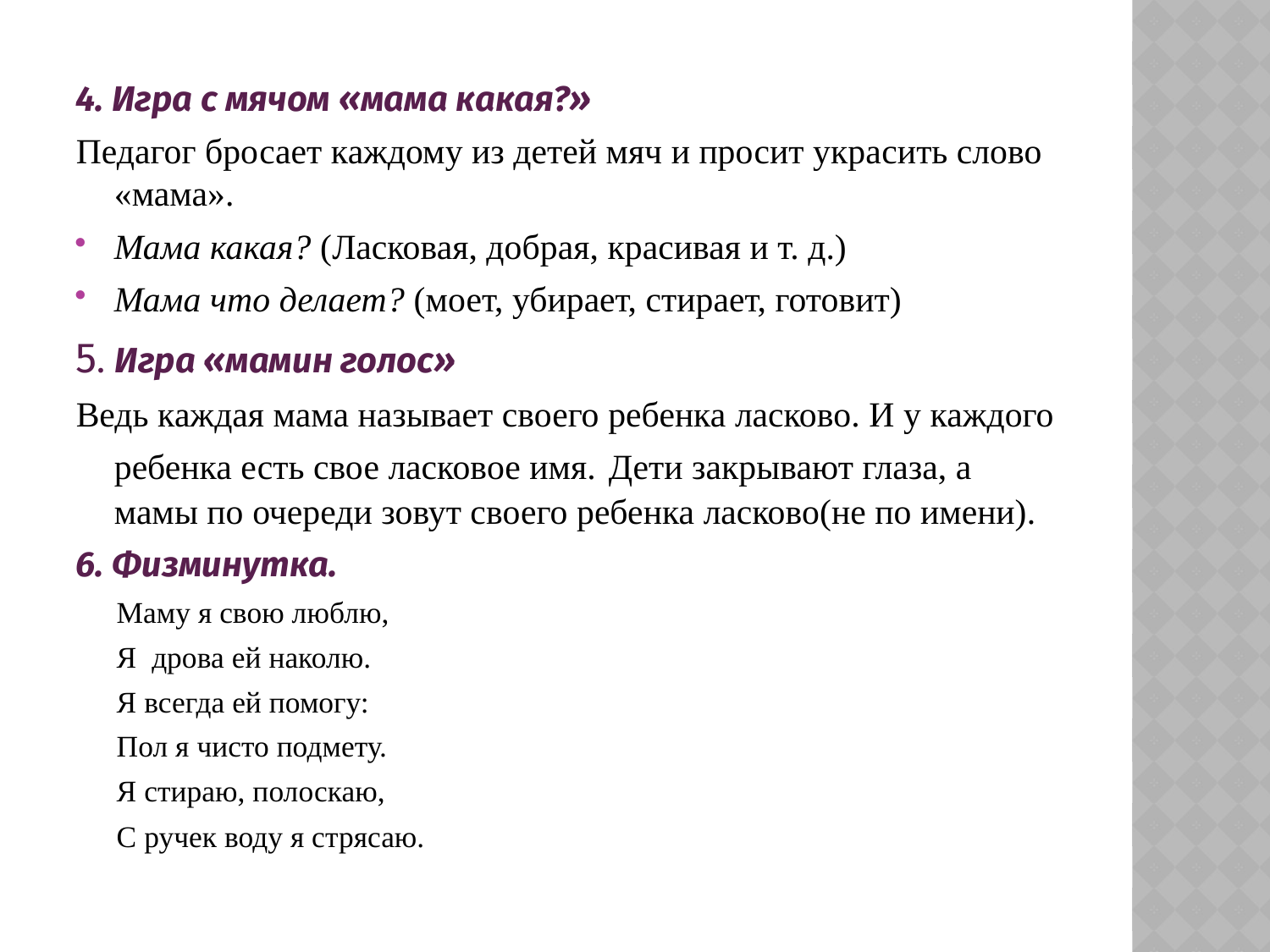

#
4. Игра с мячом «мама какая?»
Педагог бросает каждому из детей мяч и просит укра­сить слово «мама».
Мама какая? (Ласковая, добрая, красивая и т. д.)
Мама что делает? (моет, убирает, стирает, готовит)
5. Игра «мамин голос»
Ведь каждая мама называет своего ребенка ласково. И у каждого ребенка есть свое ласковое имя. Дети закрывают глаза, а мамы по очереди зовут своего ребенка ласково(не по имени).
6. Физминутка.
Маму я свою люблю,
Я  дрова ей наколю.
Я всегда ей помогу:
Пол я чисто подмету.
Я стираю, полоскаю,
С ручек воду я стрясаю.